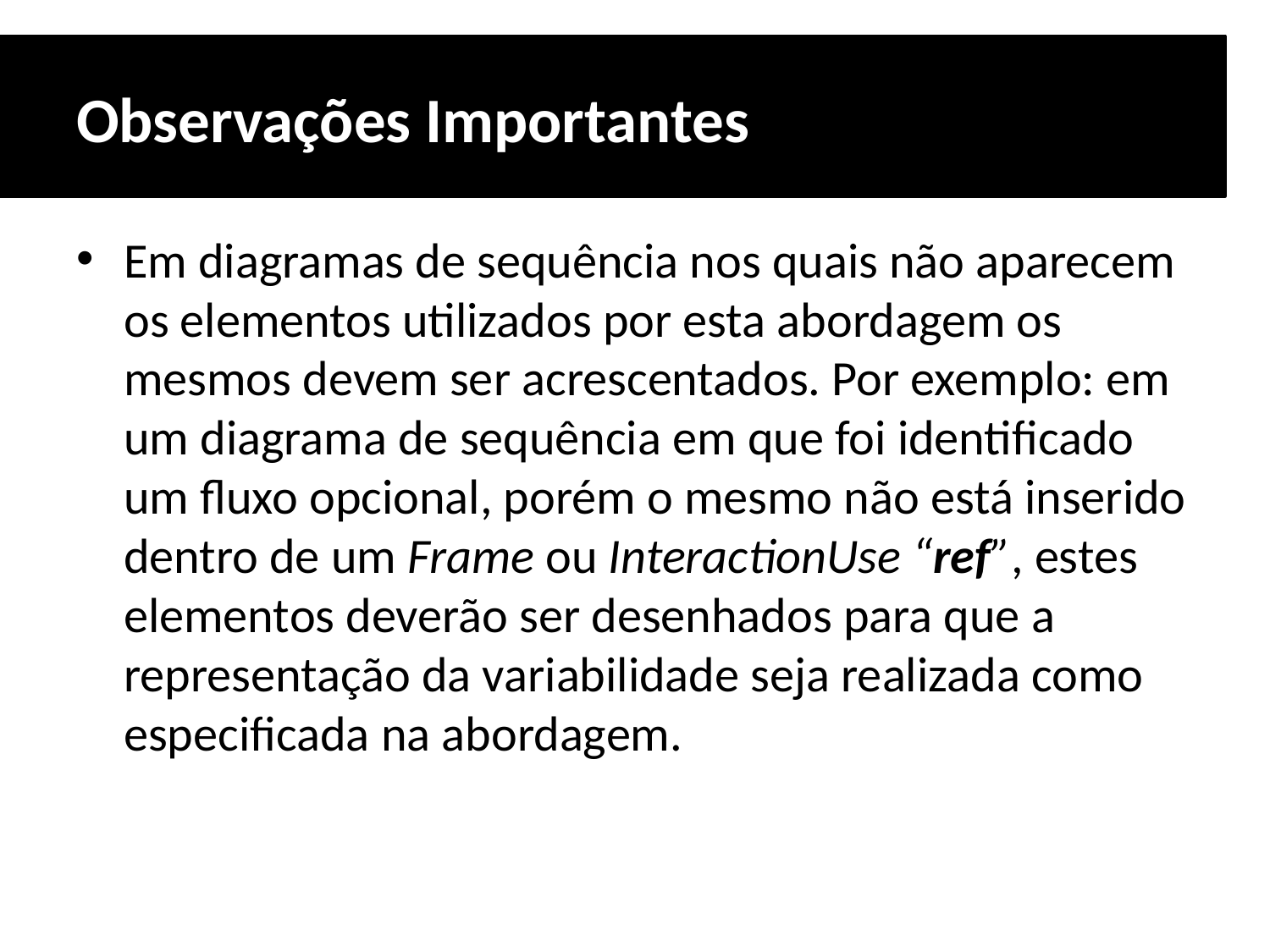

# Observações Importantes
Em diagramas de sequência nos quais não aparecem os elementos utilizados por esta abordagem os mesmos devem ser acrescentados. Por exemplo: em um diagrama de sequência em que foi identificado um fluxo opcional, porém o mesmo não está inserido dentro de um Frame ou InteractionUse “ref”, estes elementos deverão ser desenhados para que a representação da variabilidade seja realizada como especificada na abordagem.